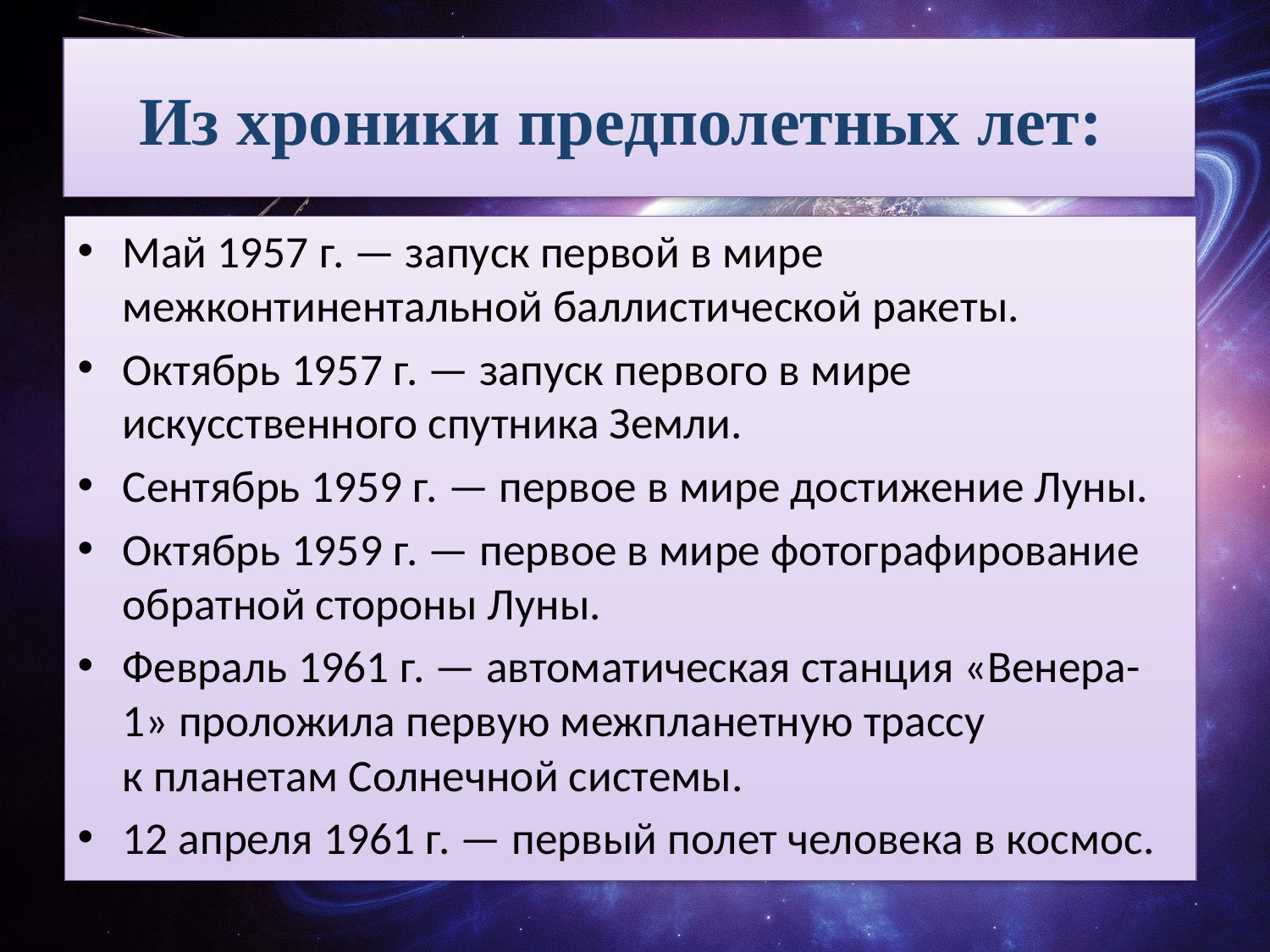

# Из хроники предполетных лет:
Май 1957 г. — запуск первой в мире межконтинентальной баллистической ракеты.
Октябрь 1957 г. — запуск первого в мире искусственного спутника Земли.
Сентябрь 1959 г. — первое в мире достижение Луны.
Октябрь 1959 г. — первое в мире фотографирование обратной стороны Луны.
Февраль 1961 г. — автоматическая станция «Венера-1» проложила первую межпланетную трассу к планетам Солнечной системы.
12 апреля 1961 г. — первый полет человека в космос.